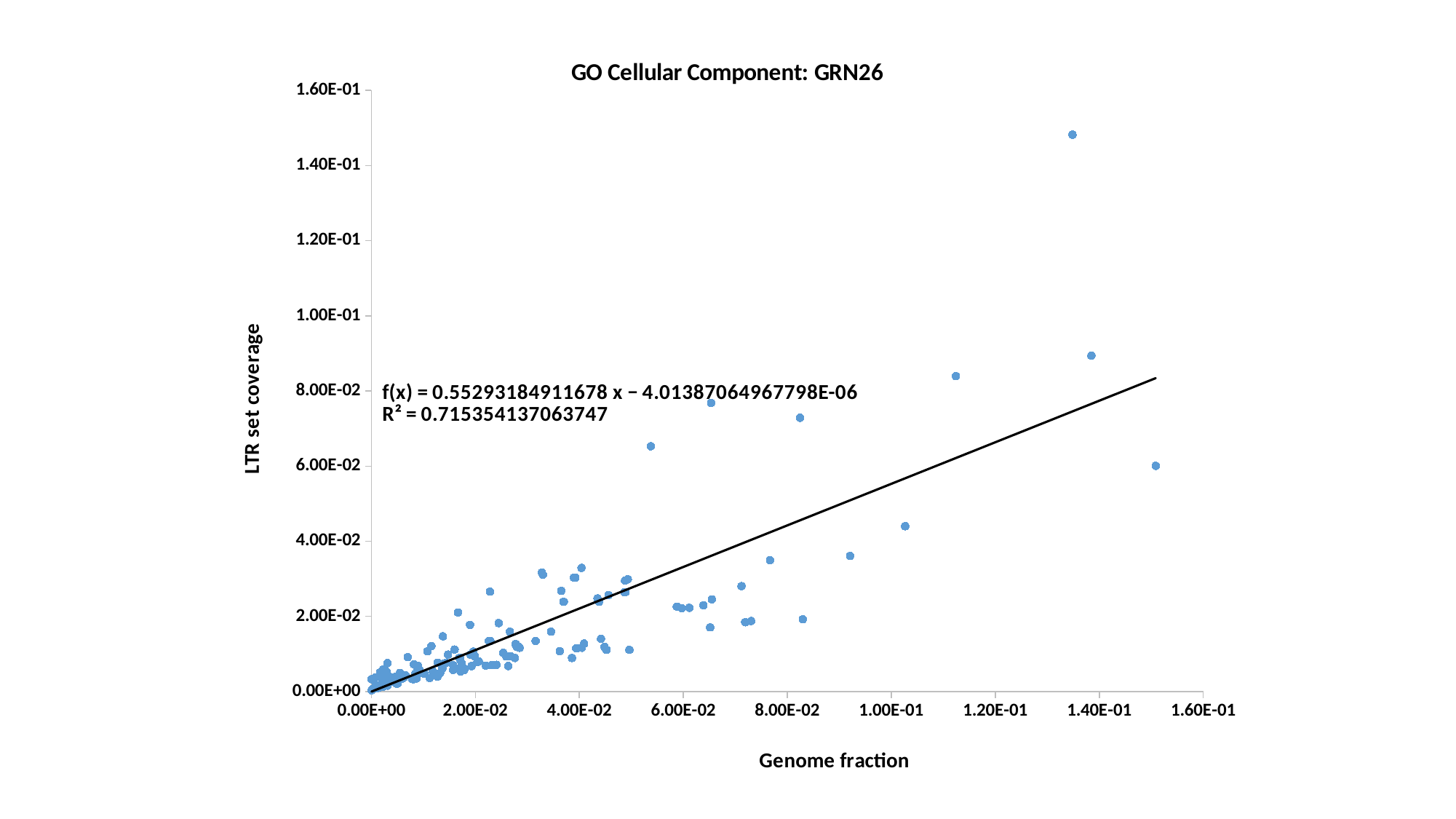

### Chart: GO Cellular Component: GRN26

| Category | LTR fraction |
|---|---|